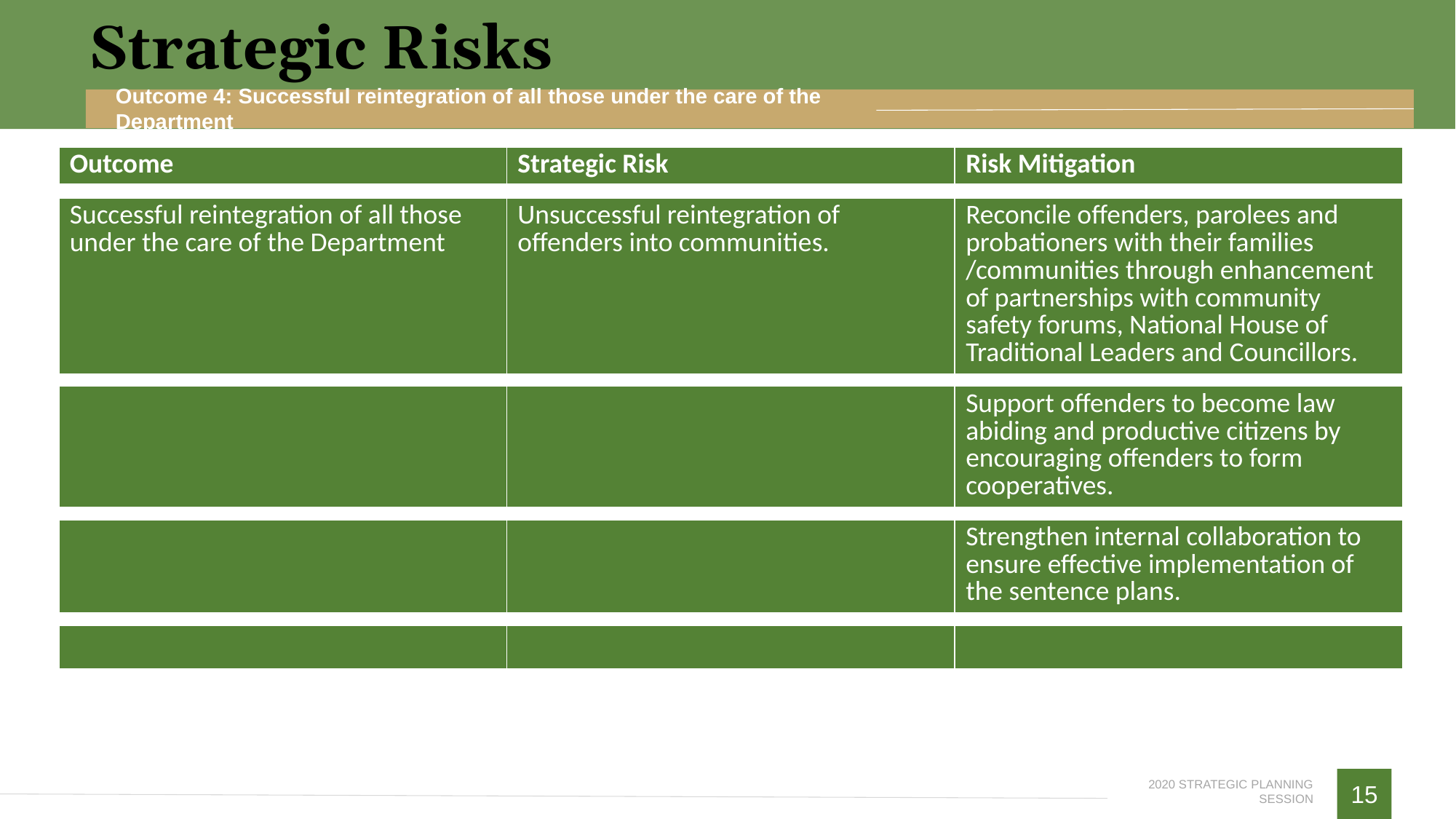

Strategic Risks
Outcome 4: Successful reintegration of all those under the care of the Department
| Outcome | Strategic Risk | Risk Mitigation |
| --- | --- | --- |
|  |  |  |
| Successful reintegration of all those under the care of the Department | Unsuccessful reintegration of offenders into communities. | Reconcile offenders, parolees and probationers with their families /communities through enhancement of partnerships with community safety forums, National House of Traditional Leaders and Councillors. |
|  |  |  |
|  |  | Support offenders to become law abiding and productive citizens by encouraging offenders to form cooperatives. |
|  |  |  |
|  |  | Strengthen internal collaboration to ensure effective implementation of the sentence plans. |
|  |  |  |
|  |  |  |